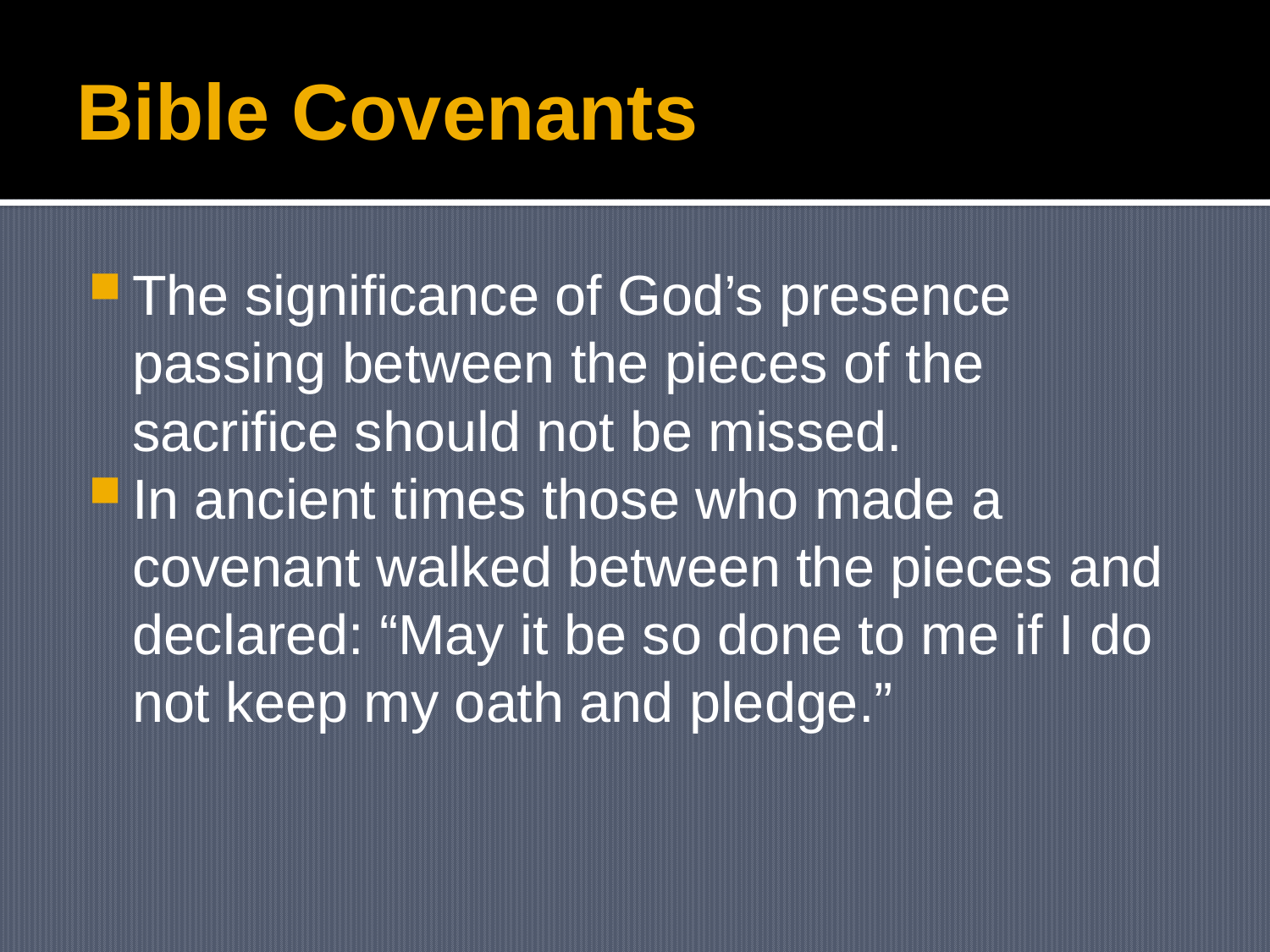

# Bible Covenants
The significance of God’s presence passing between the pieces of the sacrifice should not be missed.
In ancient times those who made a covenant walked between the pieces and declared: “May it be so done to me if I do not keep my oath and pledge.”